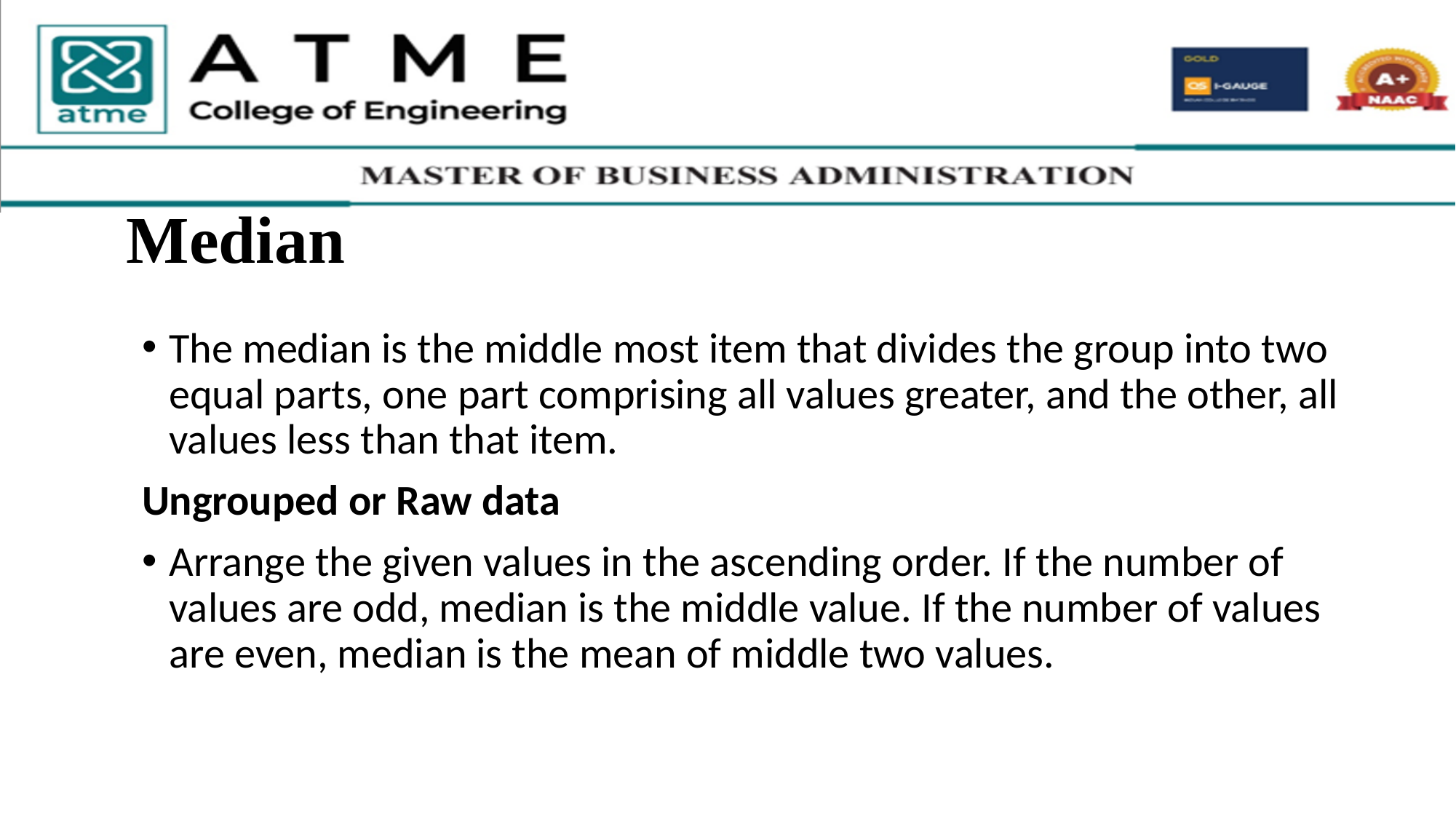

# Median
The median is the middle most item that divides the group into two equal parts, one part comprising all values greater, and the other, all values less than that item.
Ungrouped or Raw data
Arrange the given values in the ascending order. If the number of values are odd, median is the middle value. If the number of values are even, median is the mean of middle two values.